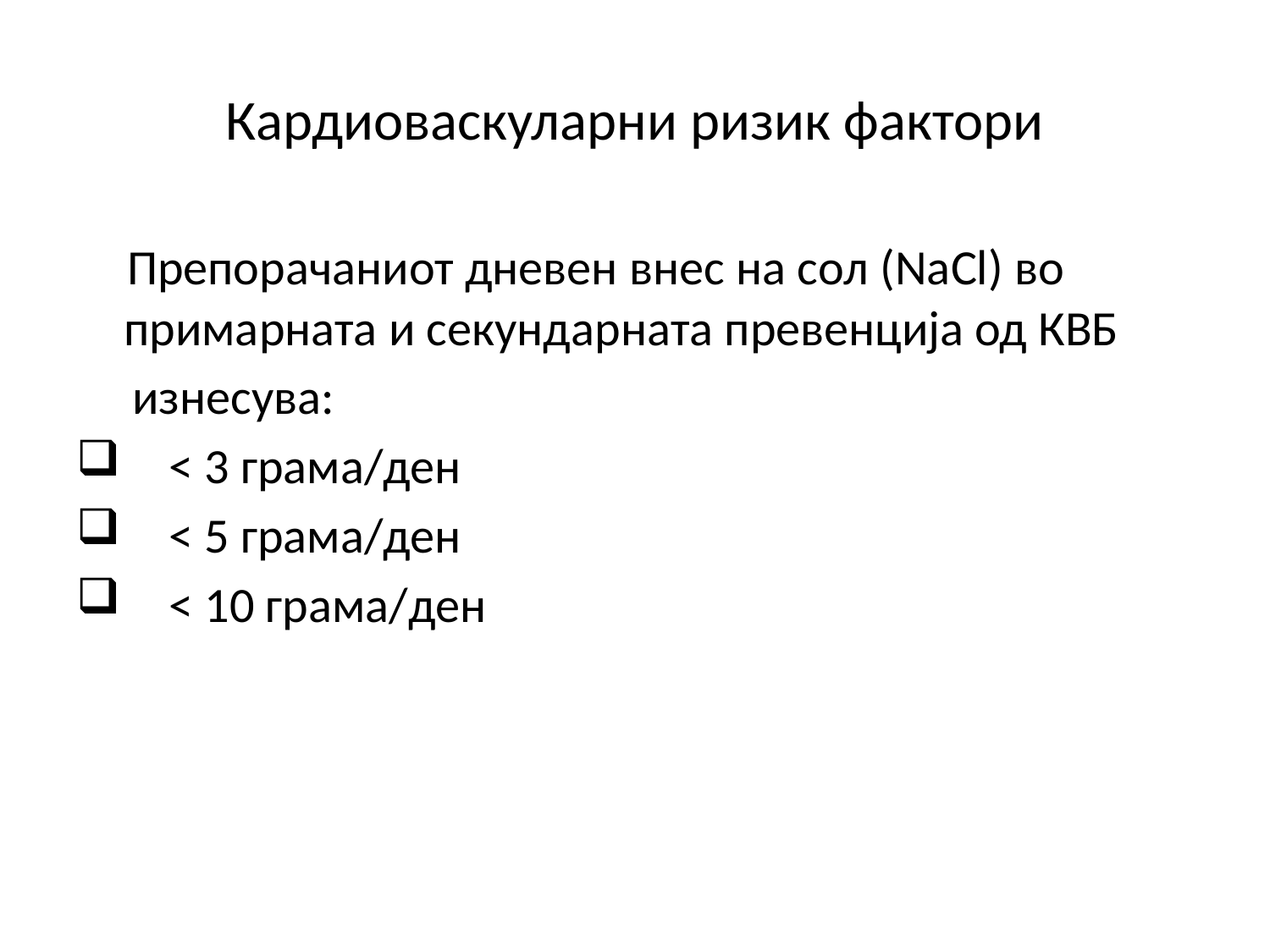

# Кардиоваскуларни ризик фактори
    Препорачаниот дневен внес на сол (NaCl) во примарната и секундарната превенција од КВБ
     изнесува:
    < 3 грама/ден
    < 5 грама/ден
    < 10 грама/ден